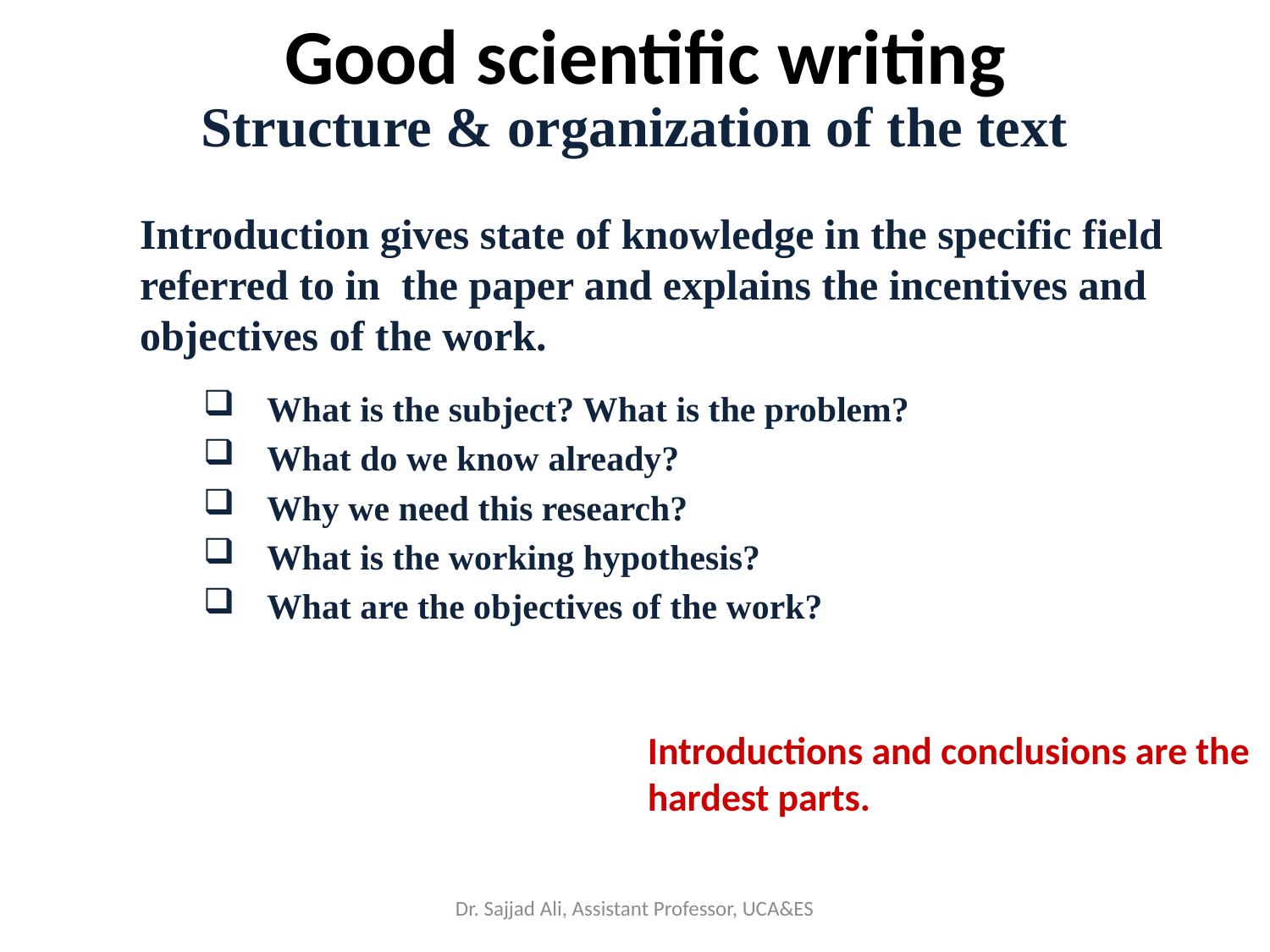

Good scientific writing
Structure & organization of the text
Introduction gives state of knowledge in the specific field referred to in  the paper and explains the incentives and objectives of the work.

What is the subject? What is the problem?
What do we know already?
Why we need this research?
What is the working hypothesis?
What are the objectives of the work?
Introductions and conclusions are the hardest parts.
Dr. Sajjad Ali, Assistant Professor, UCA&ES